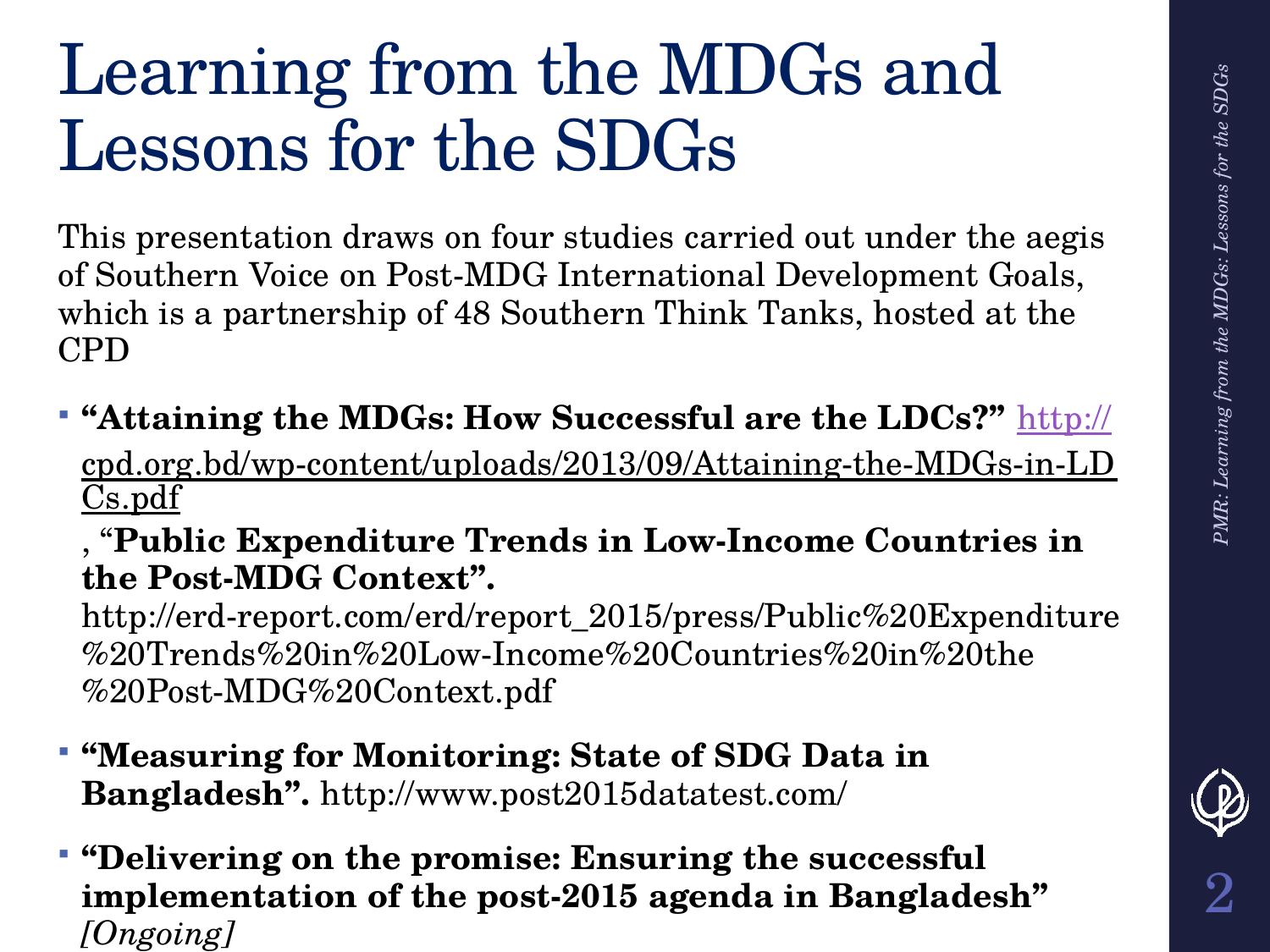

# Learning from the MDGs and Lessons for the SDGs
This presentation draws on four studies carried out under the aegis of Southern Voice on Post-MDG International Development Goals, which is a partnership of 48 Southern Think Tanks, hosted at the CPD
“Attaining the MDGs: How Successful are the LDCs?” http://cpd.org.bd/wp-content/uploads/2013/09/Attaining-the-MDGs-in-LDCs.pdf, “Public Expenditure Trends in Low-Income Countries in the Post-MDG Context”. http://erd-report.com/erd/report_2015/press/Public%20Expenditure%20Trends%20in%20Low-Income%20Countries%20in%20the%20Post-MDG%20Context.pdf
“Measuring for Monitoring: State of SDG Data in Bangladesh”. http://www.post2015datatest.com/
“Delivering on the promise: Ensuring the successful implementation of the post-2015 agenda in Bangladesh” [Ongoing]

PMR: Learning from the MDGs: Lessons for the SDGs
2